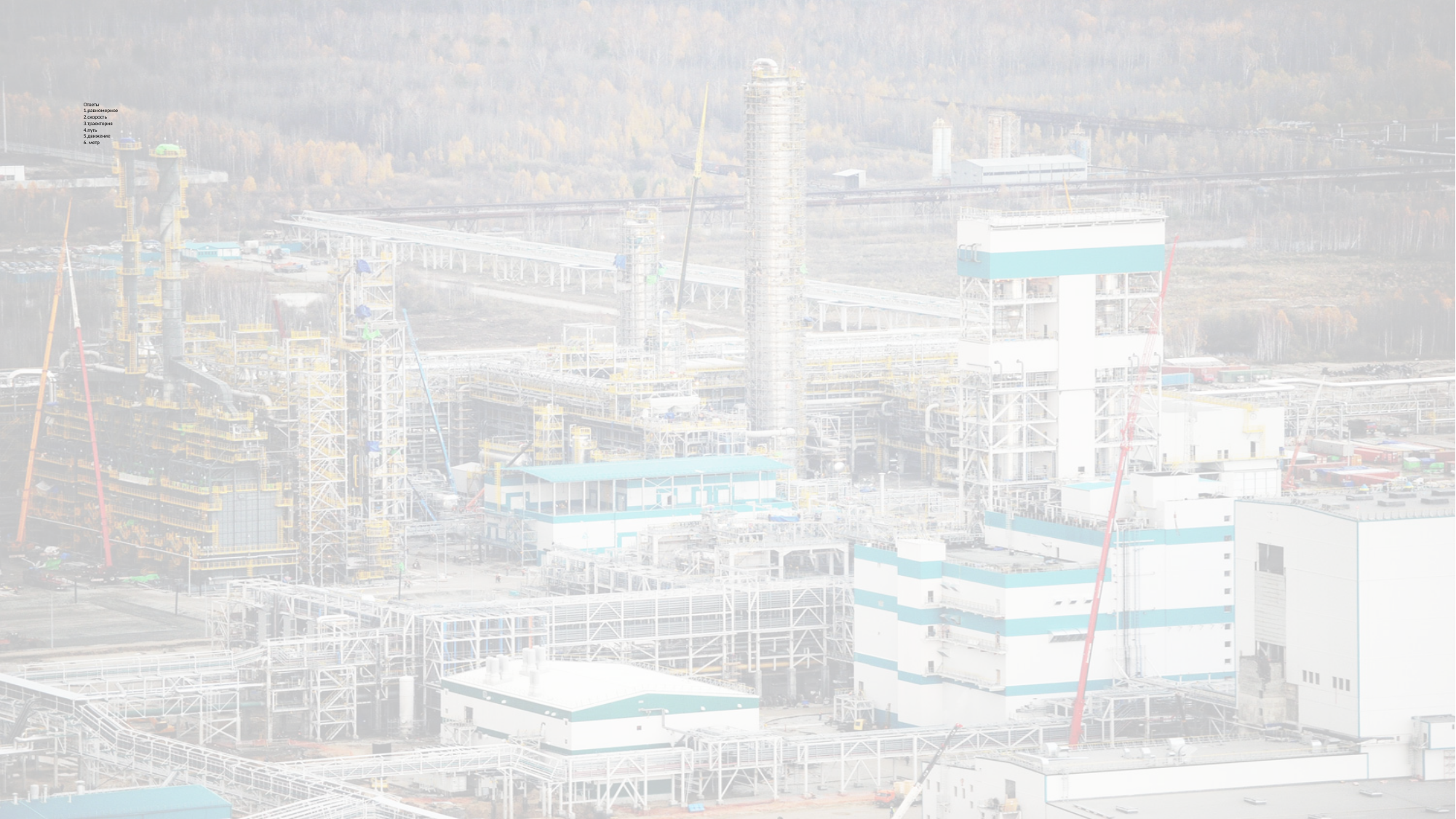

# Ответы 1.равномерное 2.скорость 3.траектория 4.путь 5.движение 6. метр